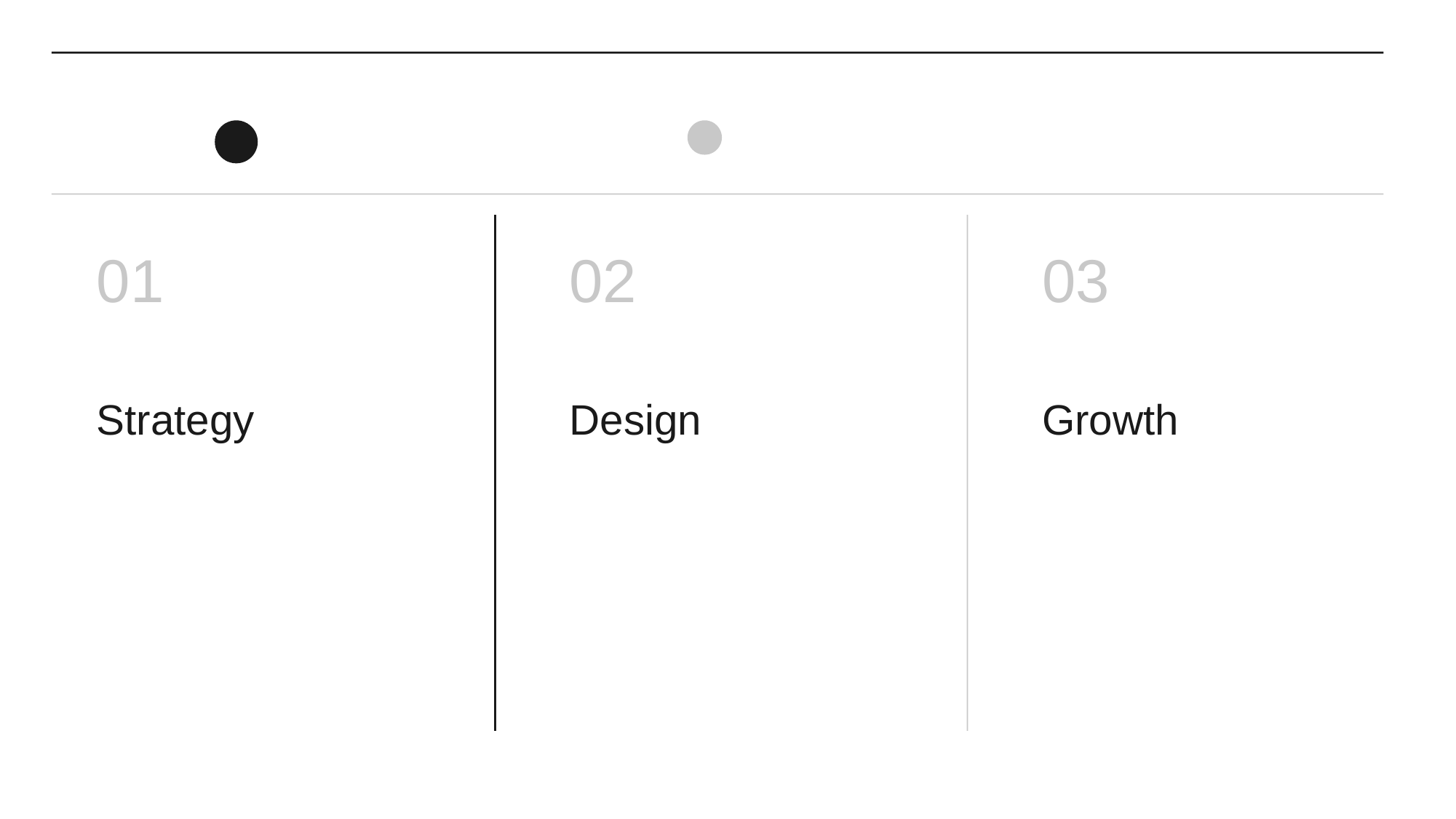

Satisfaction

Your Presentation Title

01
02
03
3.2x
Strategy
Design
Growth
Subtitle goes here
42%
Growth Rate
The Big Idea
Let's Connect
Efficiency Gain
98%
hello@company.com